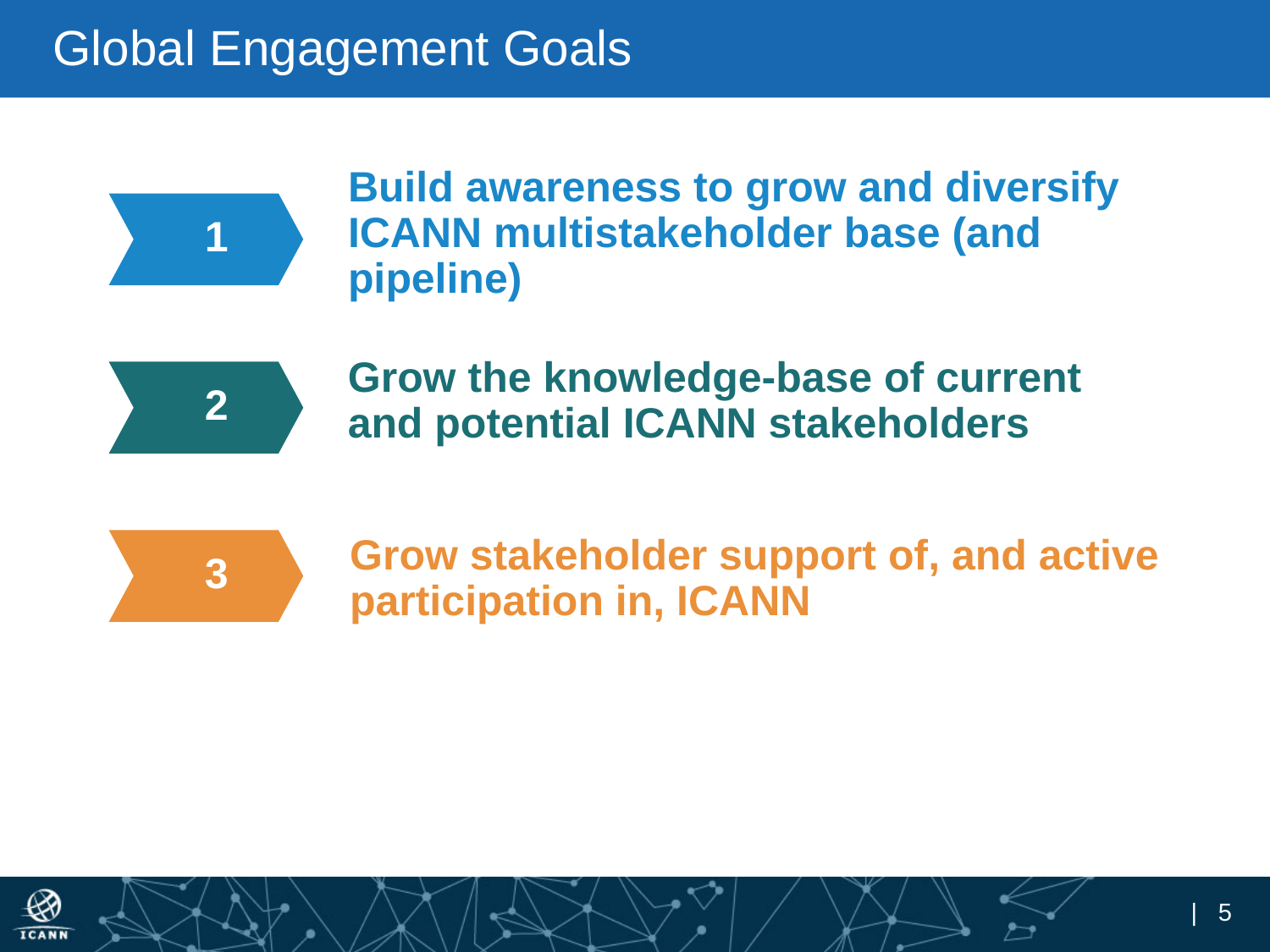

# Global Engagement Goals
Build awareness to grow and diversify ICANN multistakeholder base (and pipeline)
    1
Grow the knowledge-base of current and potential ICANN stakeholders
    2
Grow stakeholder support of, and active participation in, ICANN
    3